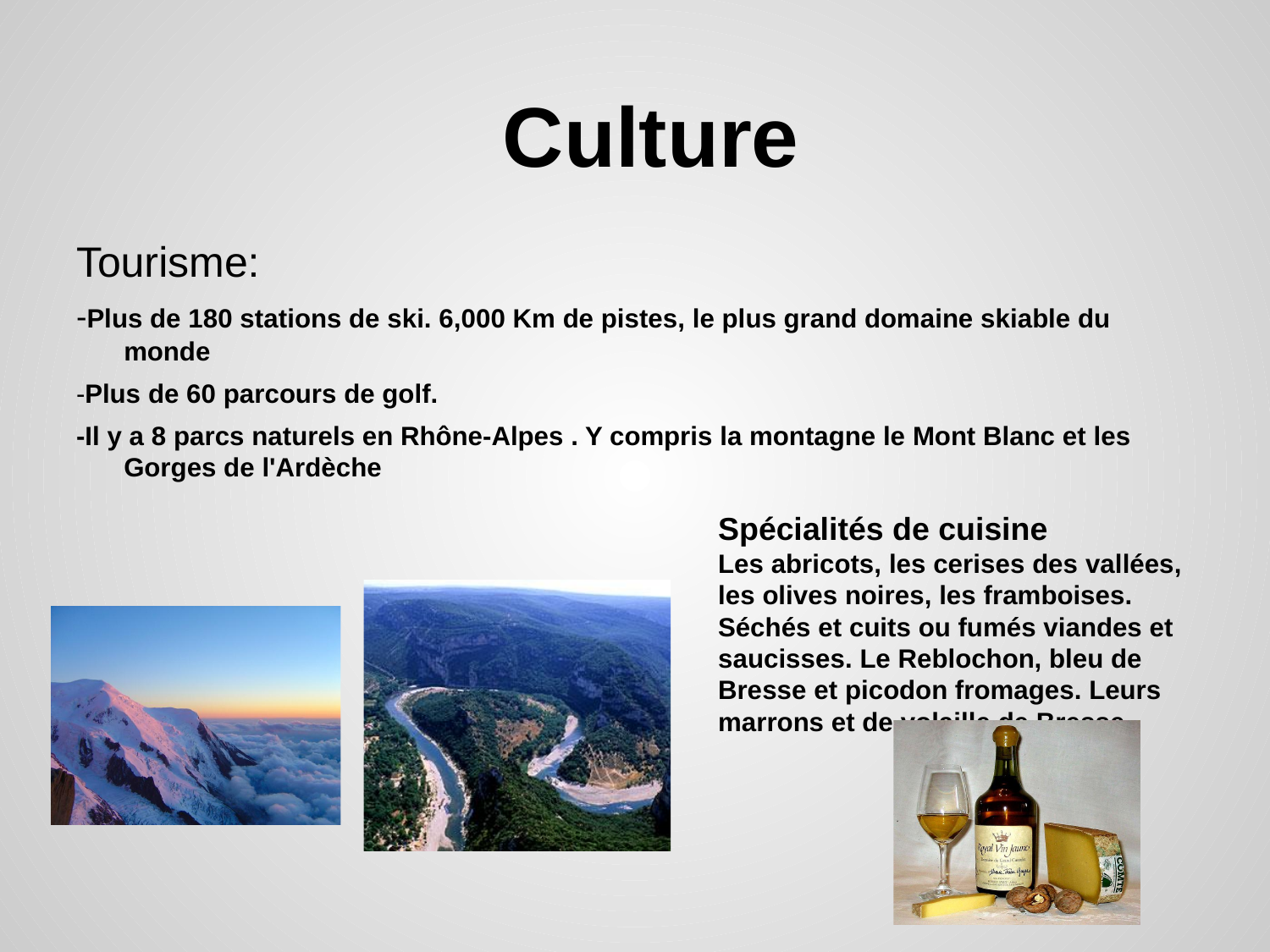

# Culture
Tourisme:
-Plus de 180 stations de ski. 6,000 Km de pistes, le plus grand domaine skiable du monde
-Plus de 60 parcours de golf.
-Il y a 8 parcs naturels en Rhône-Alpes . Y compris la montagne le Mont Blanc et les Gorges de l'Ardèche

Spécialités de cuisine
Les abricots, les cerises des vallées, les olives noires, les framboises. Séchés et cuits ou fumés viandes et saucisses. Le Reblochon, bleu de Bresse et picodon fromages. Leurs marrons et de volaille de Bresse.